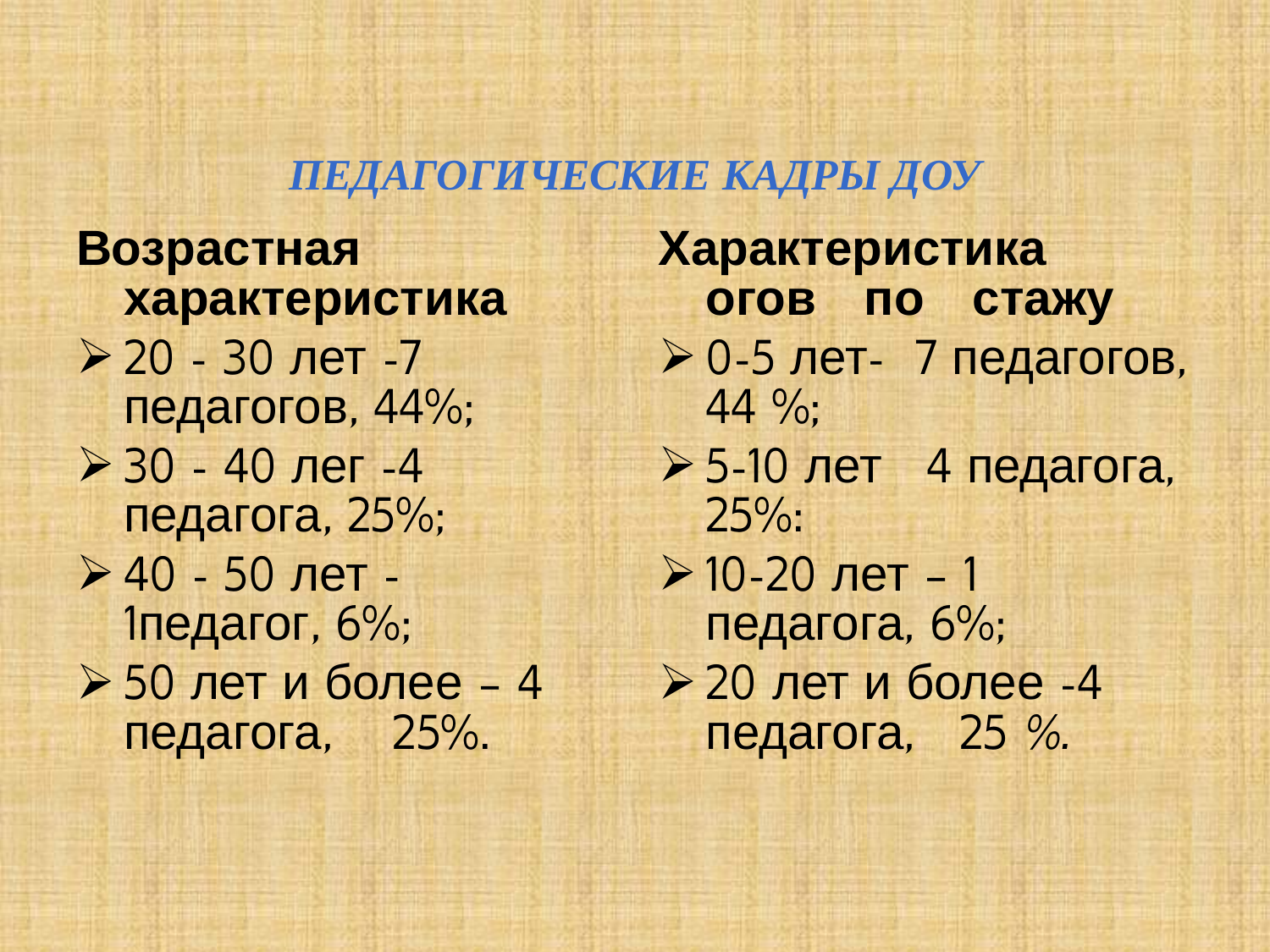

# Педагогические кадры ДОУ
Возрастная характеристика
20 - 30 лет -7 педагогов, 44%;
30 - 40 лег -4 педагога, 25%;
40 - 50 лет - 1педагог, 6%;
50 лет и более – 4 педагога,	 25%.

Характеристика   огов   по   стажу
0-5 лет-  7 педагогов, 44 %;
5-10 лет   4 педагога, 25%:
10-20 лет – 1 педагога, 6%;
20 лет и более -4 педагога,	25 %.